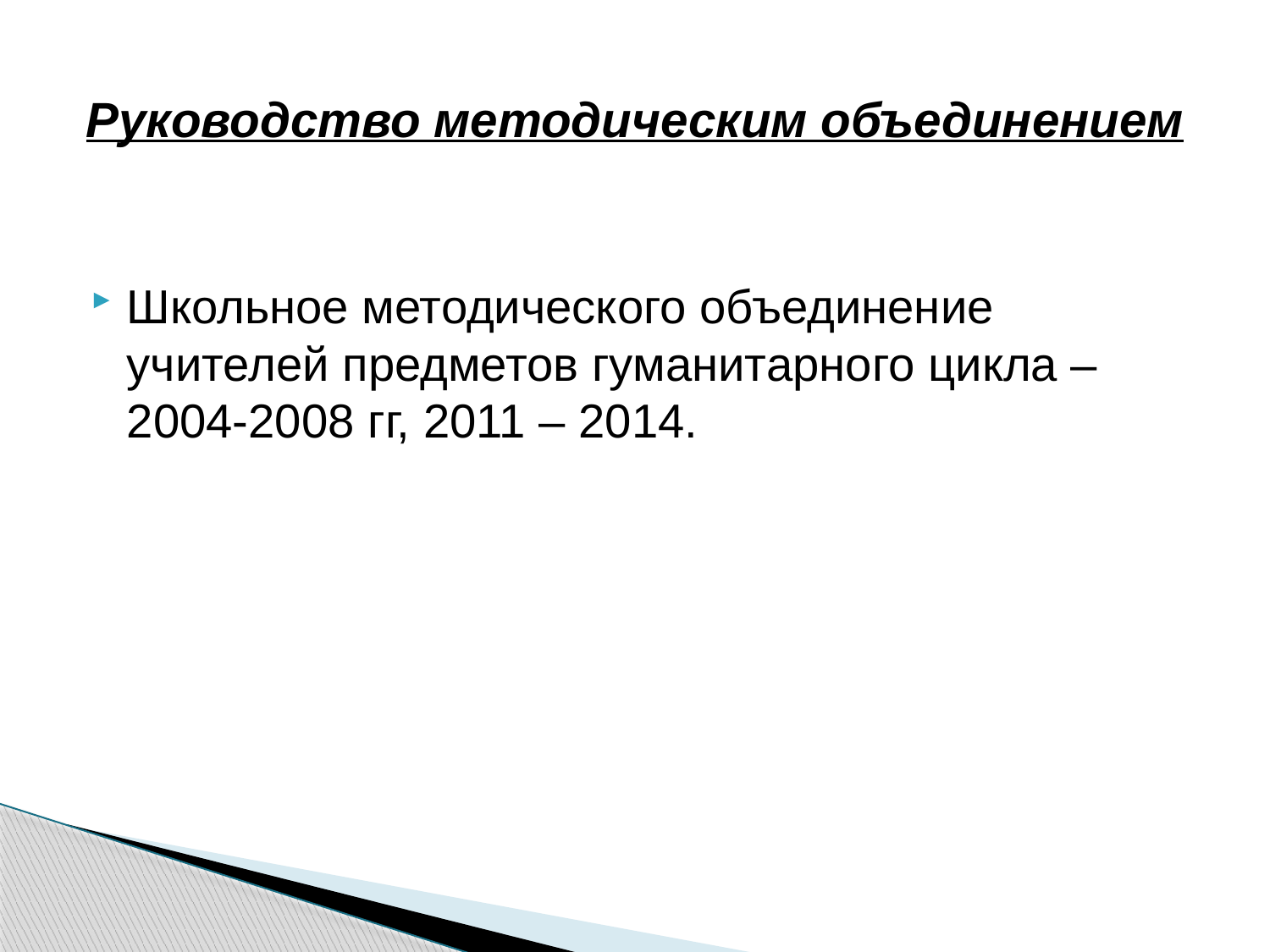

# Руководство методическим объединением

Школьное методического объединение учителей предметов гуманитарного цикла – 2004-2008 гг, 2011 – 2014.